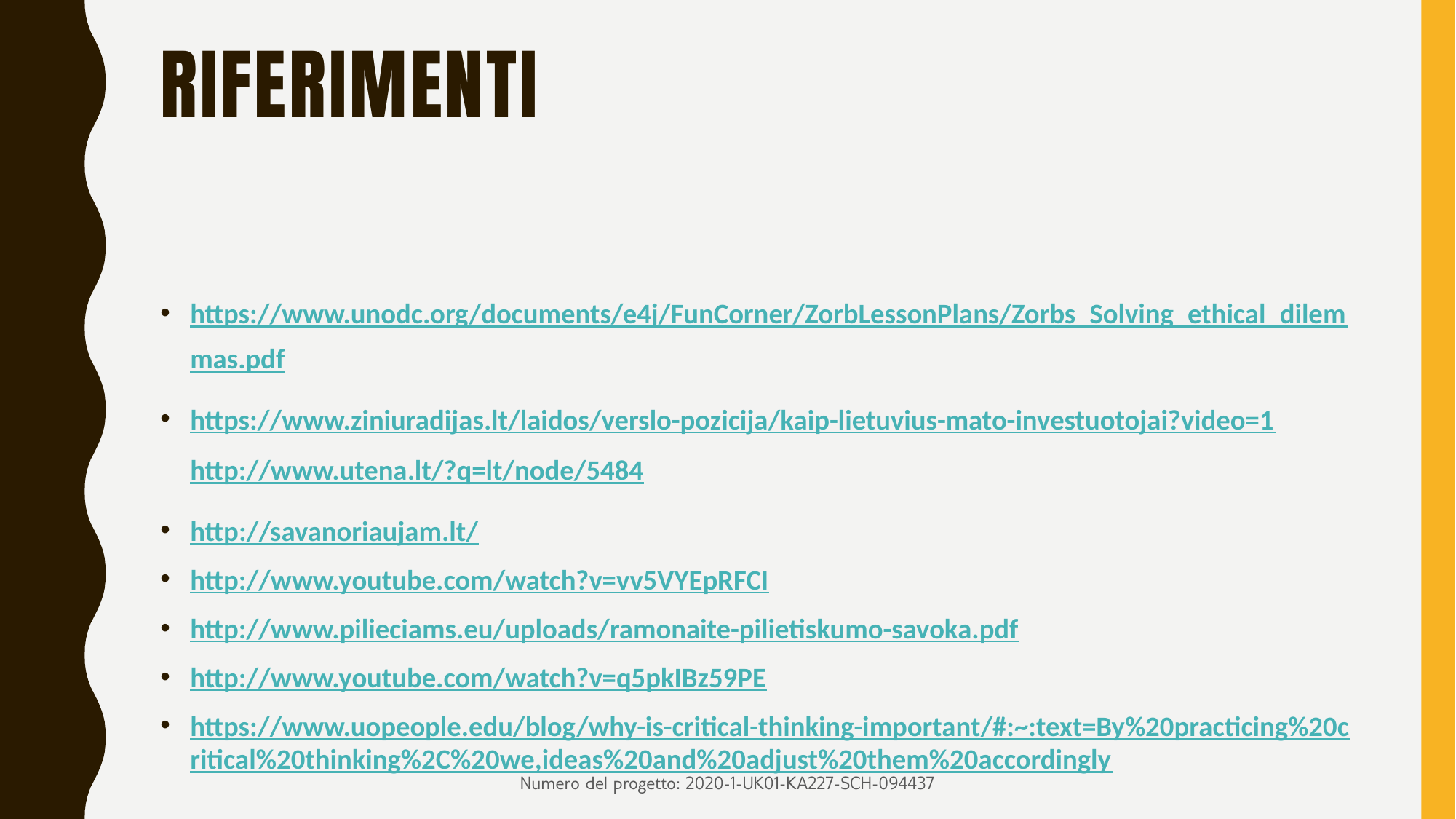

# RIFERIMENTI
https://www.unodc.org/documents/e4j/FunCorner/ZorbLessonPlans/Zorbs_Solving_ethical_dilemmas.pdf
https://www.ziniuradijas.lt/laidos/verslo-pozicija/kaip-lietuvius-mato-investuotojai?video=1http://www.utena.lt/?q=lt/node/5484
http://savanoriaujam.lt/
http://www.youtube.com/watch?v=vv5VYEpRFCI
http://www.pilieciams.eu/uploads/ramonaite-pilietiskumo-savoka.pdf
http://www.youtube.com/watch?v=q5pkIBz59PE
https://www.uopeople.edu/blog/why-is-critical-thinking-important/#:~:text=By%20practicing%20critical%20thinking%2C%20we,ideas%20and%20adjust%20them%20accordingly

Numero del progetto: 2020-1-UK01-KA227-SCH-094437